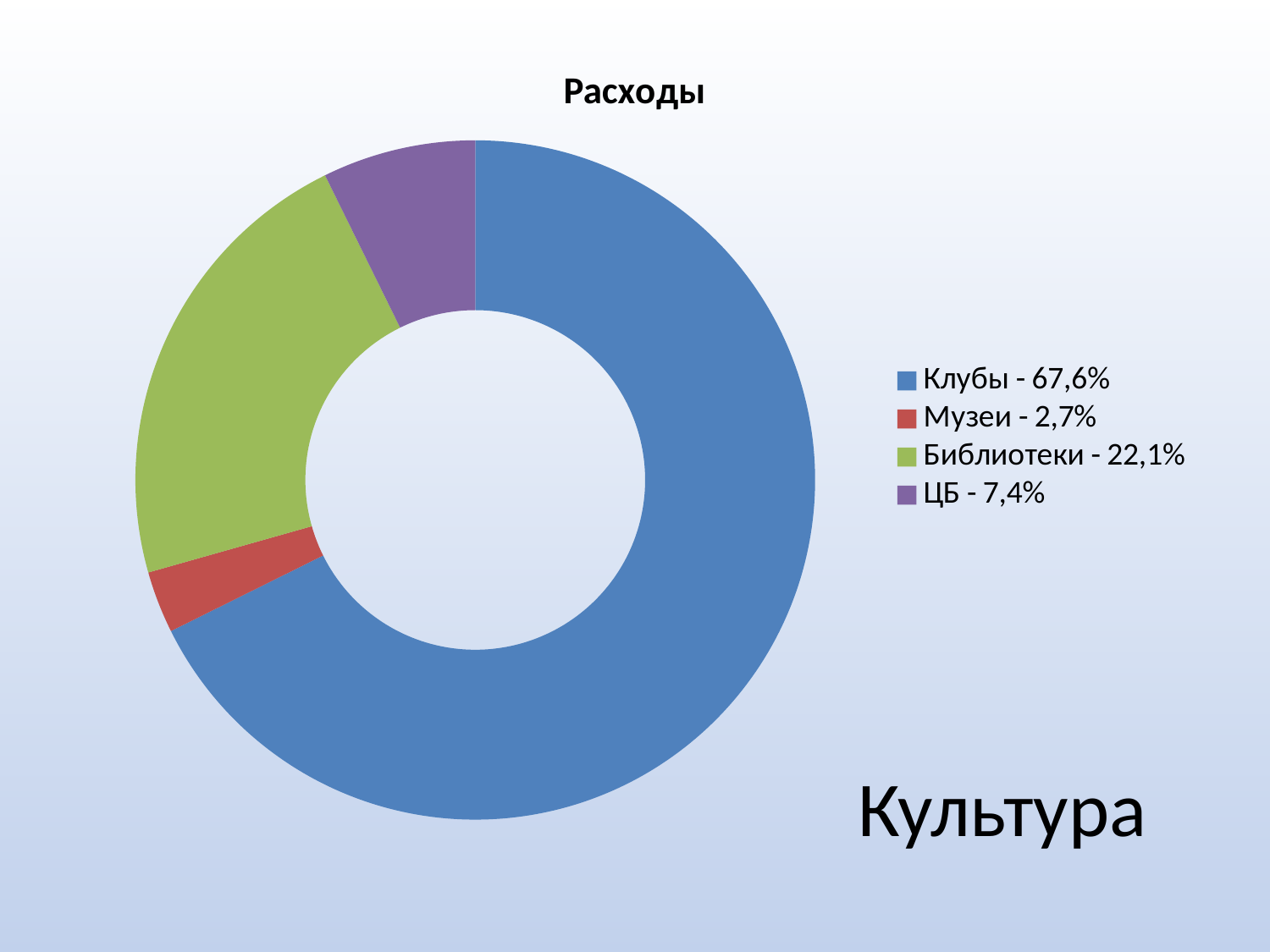

### Chart:

| Category | Расходы |
|---|---|
| Клубы - 67,6% | 24837.6 |
| Музеи - 2,7% | 1082.0 |
| Библиотеки - 22,1% | 8114.4 |
| ЦБ - 7,4% | 2675.3 |
Культура